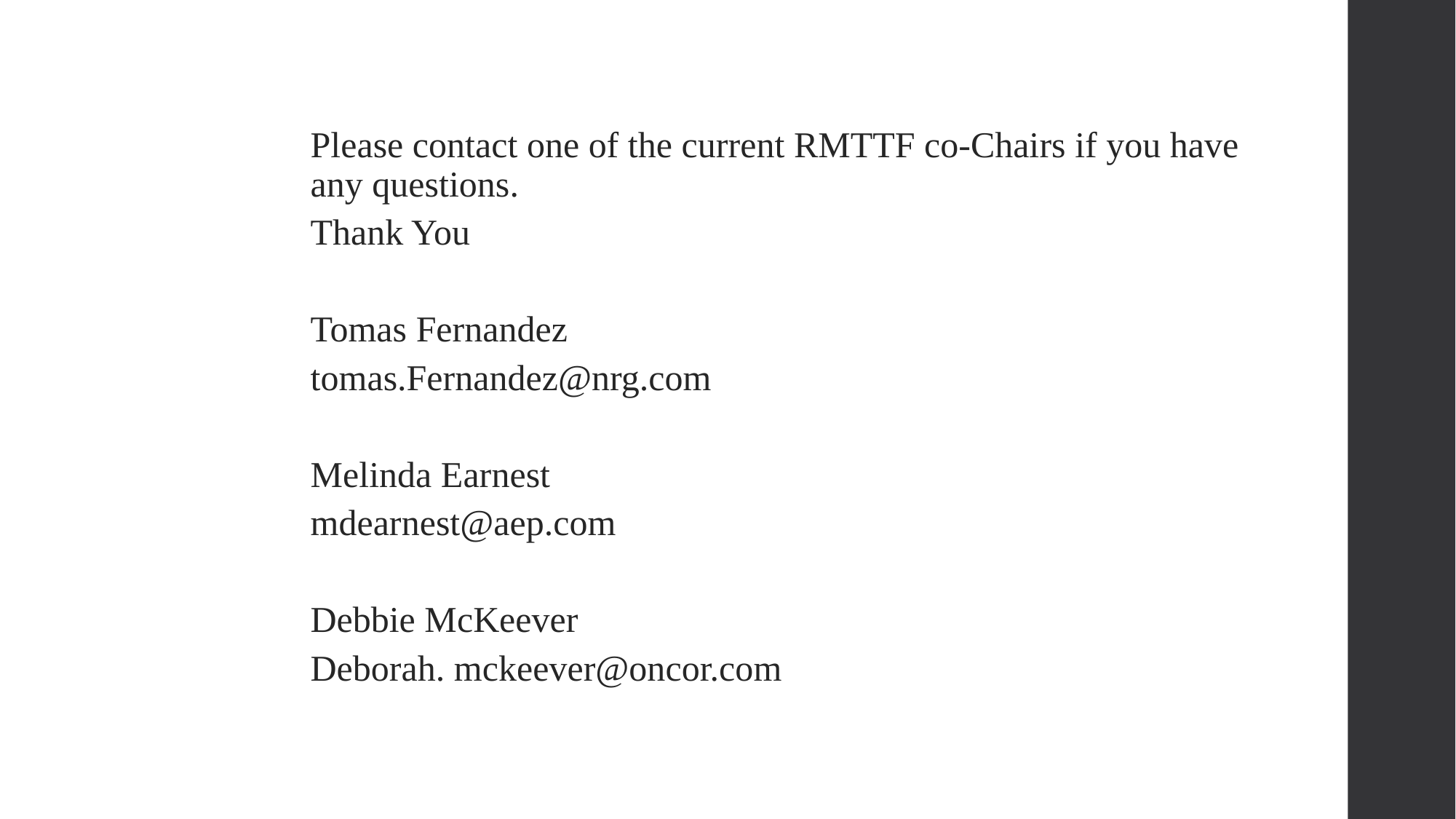

Please contact one of the current RMTTF co-Chairs if you have any questions.
Thank You

Tomas Fernandez
tomas.Fernandez@nrg.com

Melinda Earnest
mdearnest@aep.com

Debbie McKeever
Deborah. mckeever@oncor.com